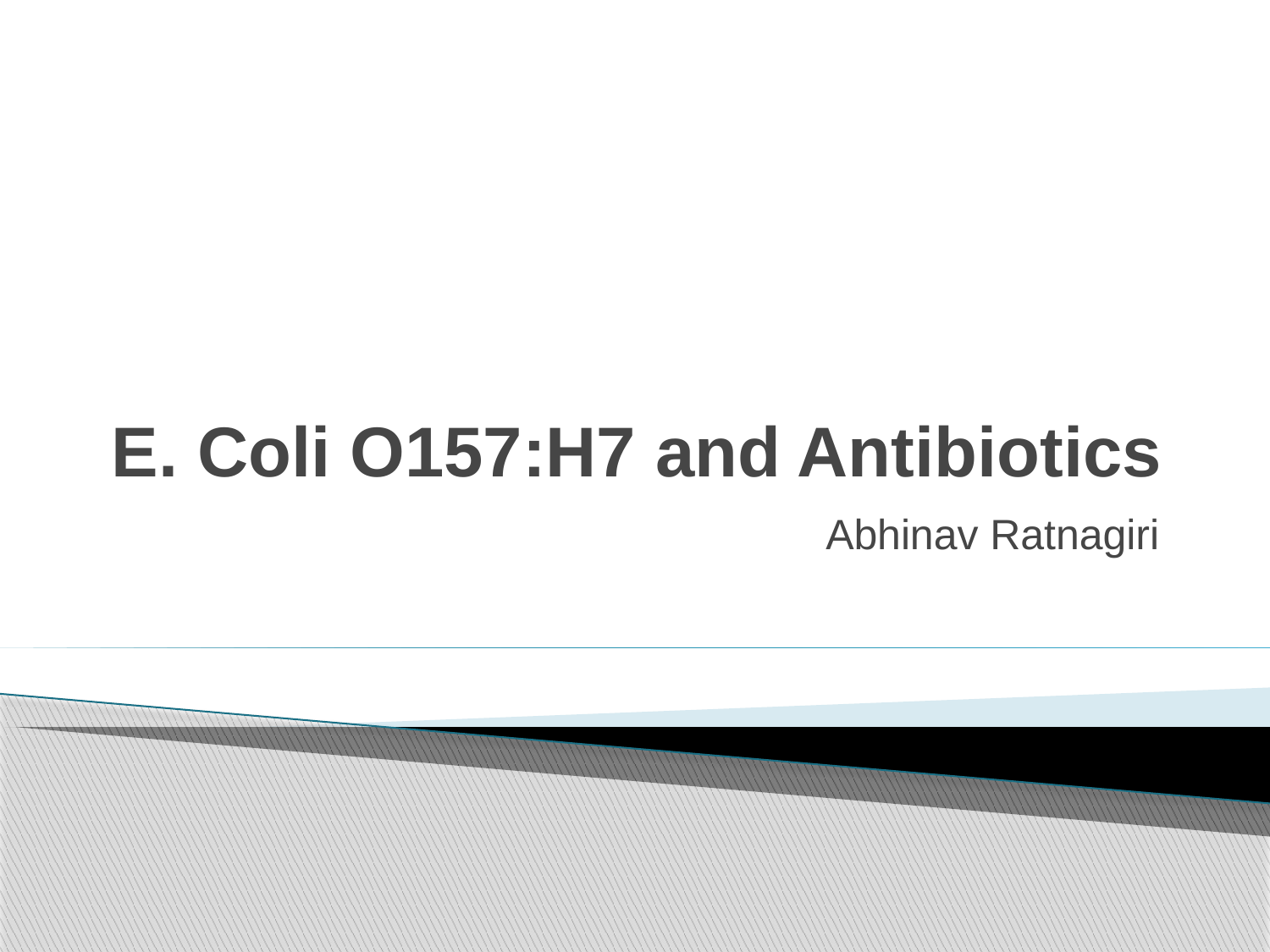

# E. Coli O157:H7 and Antibiotics
Abhinav Ratnagiri